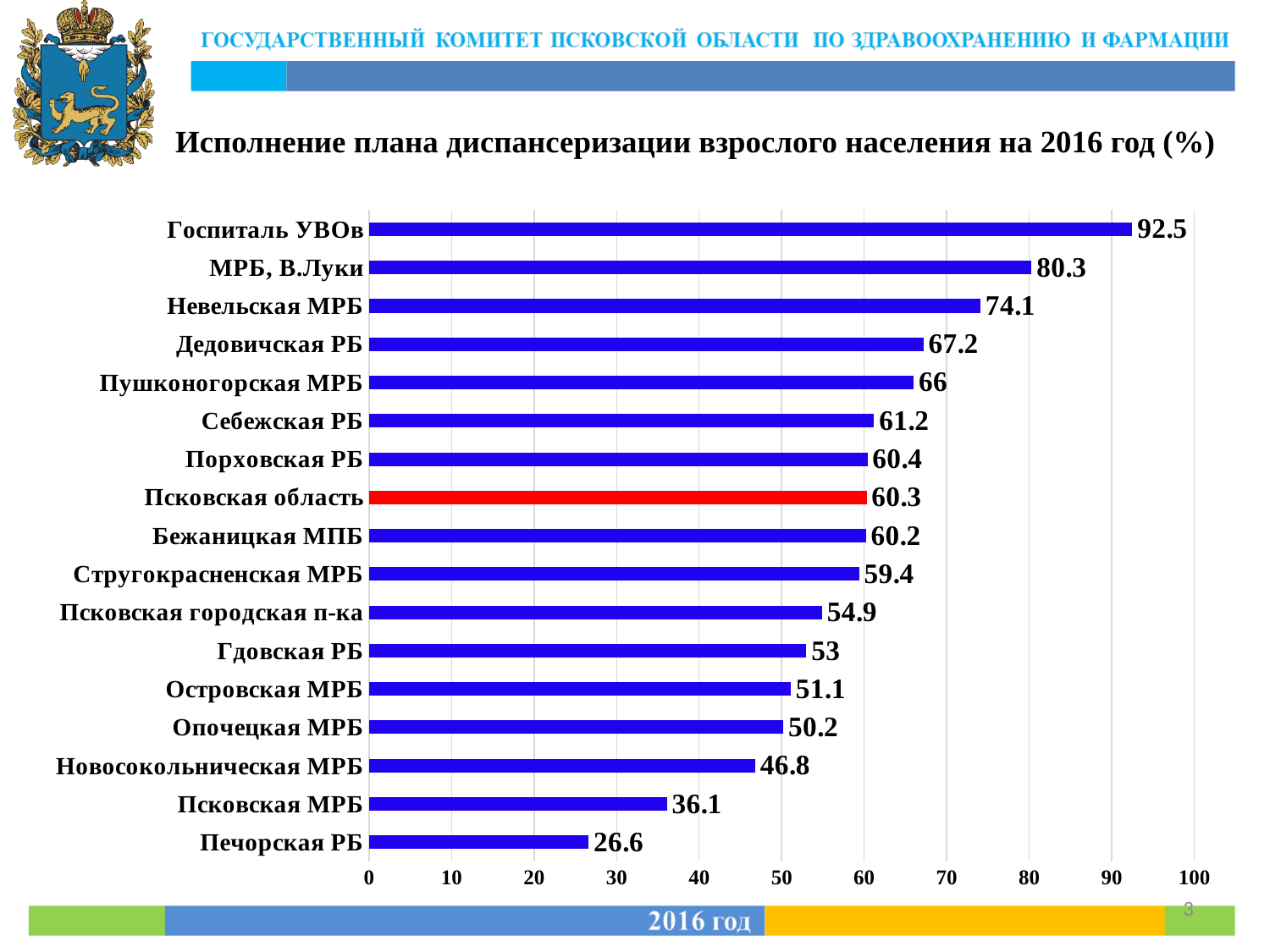

Исполнение плана диспансеризации взрослого населения на 2016 год (%)

### Chart

| Category | Ряд 1 |
|---|---|
| Печорская РБ | 26.6 |
| Псковская МРБ | 36.1 |
| Новосокольническая МРБ | 46.8 |
| Опочецкая МРБ | 50.2 |
| Островская МРБ | 51.1 |
| Гдовская РБ | 53.0 |
| Псковская городская п-ка | 54.9 |
| Стругокрасненская МРБ | 59.4 |
| Бежаницкая МПБ | 60.2 |
| Псковская область | 60.3 |
| Порховская РБ | 60.4 |
| Себежская РБ | 61.2 |
| Пушконогорская МРБ | 66.0 |
| Дедовичская РБ | 67.2 |
| Невельская МРБ | 74.1 |
| МРБ, В.Луки | 80.3 |
| Госпиталь УВОв | 92.5 |
3